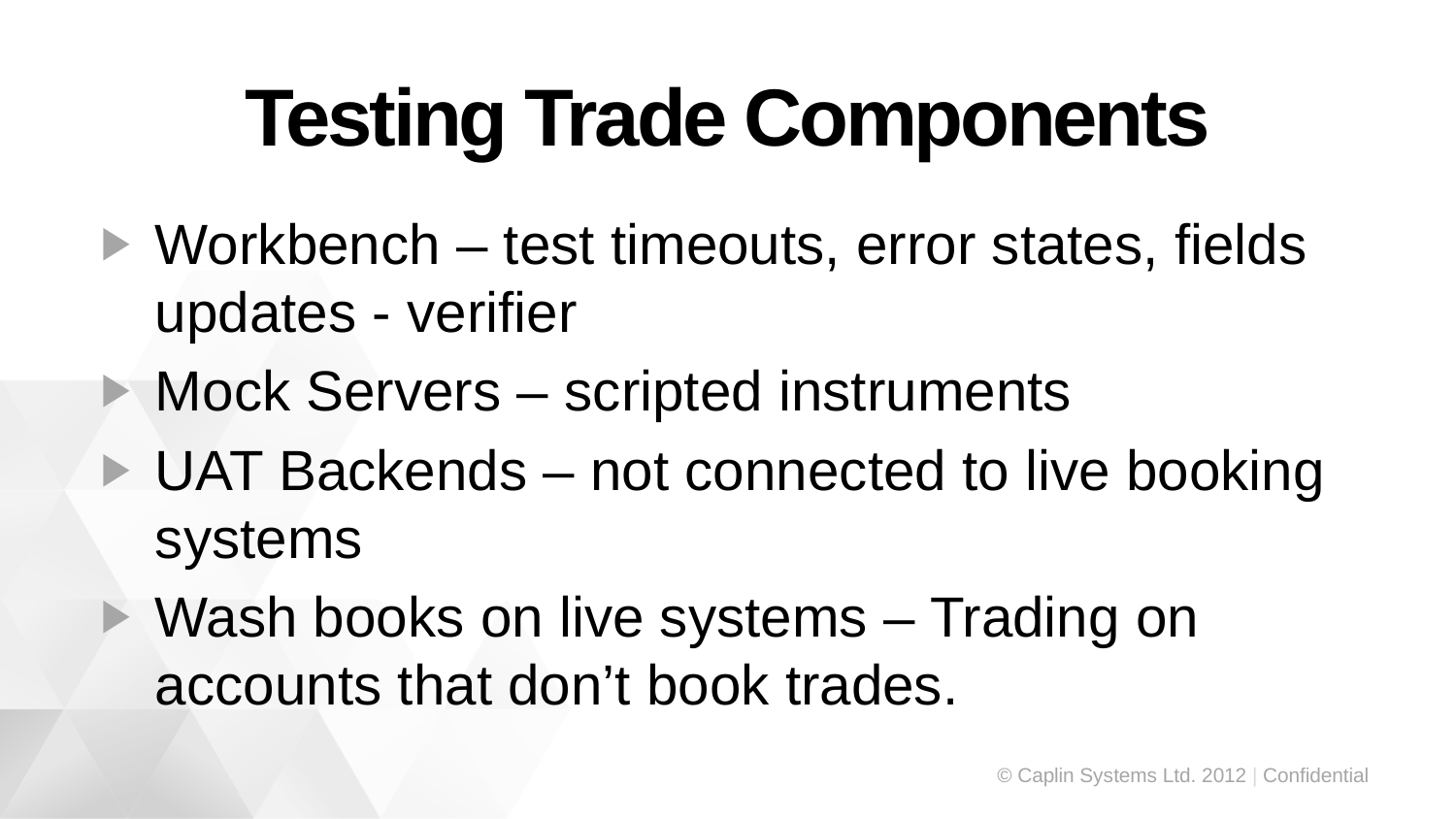

# Testing Trade Components
Workbench – test timeouts, error states, fields updates - verifier
Mock Servers – scripted instruments
UAT Backends – not connected to live booking systems
Wash books on live systems – Trading on accounts that don’t book trades.